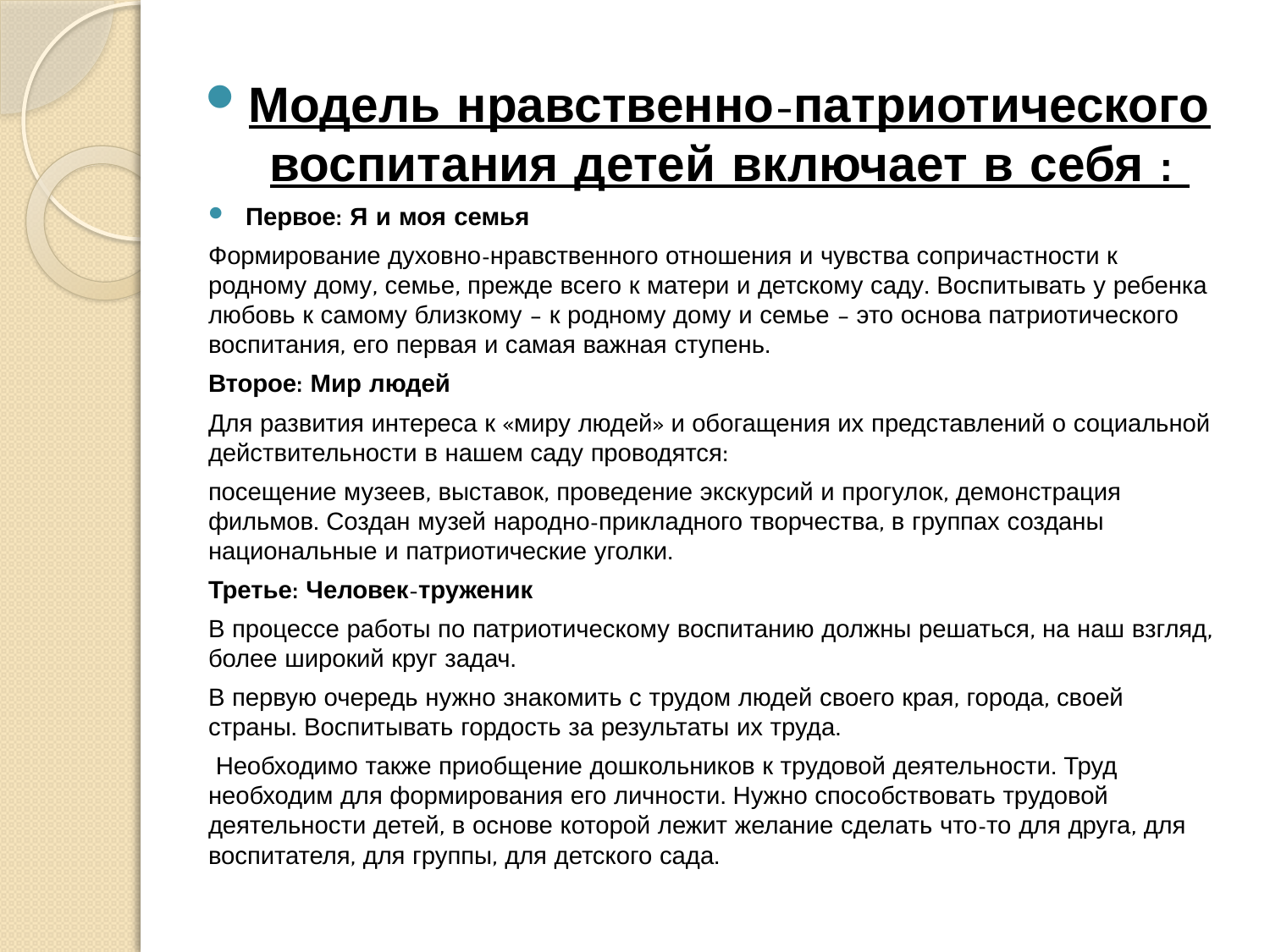

#
Модель нравственно-патриотического воспитания детей включает в себя :
Первое: Я и моя семья
Формирование духовно-нравственного отношения и чувства сопричастности к родному дому, семье, прежде всего к матери и детскому саду. Воспитывать у ребенка любовь к самому близкому – к родному дому и семье – это основа патриотического воспитания, его первая и самая важная ступень.
Второе: Мир людей
Для развития интереса к «миру людей» и обогащения их представлений о социальной действительности в нашем саду проводятся:
посещение музеев, выставок, проведение экскурсий и прогулок, демонстрация фильмов. Создан музей народно-прикладного творчества, в группах созданы национальные и патриотические уголки.
Третье: Человек-труженик
В процессе работы по патриотическому воспитанию должны решаться, на наш взгляд, более широкий круг задач.
В первую очередь нужно знакомить с трудом людей своего края, города, своей страны. Воспитывать гордость за результаты их труда.
 Необходимо также приобщение дошкольников к трудовой деятельности. Труд необходим для формирования его личности. Нужно способствовать трудовой деятельности детей, в основе которой лежит желание сделать что-то для друга, для воспитателя, для группы, для детского сада.